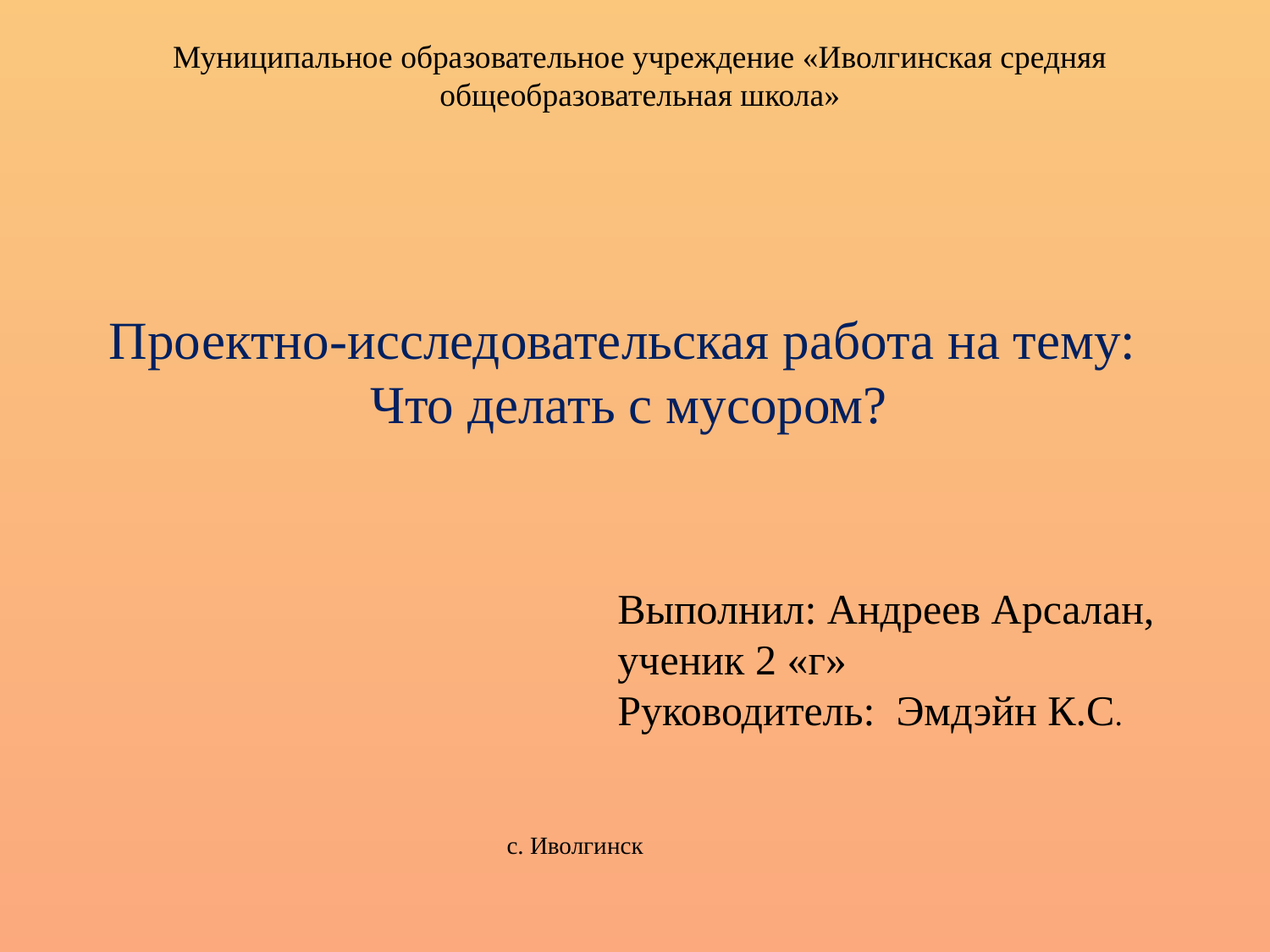

Муниципальное образовательное учреждение «Иволгинская средняя общеобразовательная школа»
# Проектно-исследовательская работа на тему: Что делать с мусором?
Выполнил: Андреев Арсалан, ученик 2 «г»
Руководитель:  Эмдэйн К.С.
 с. Иволгинск